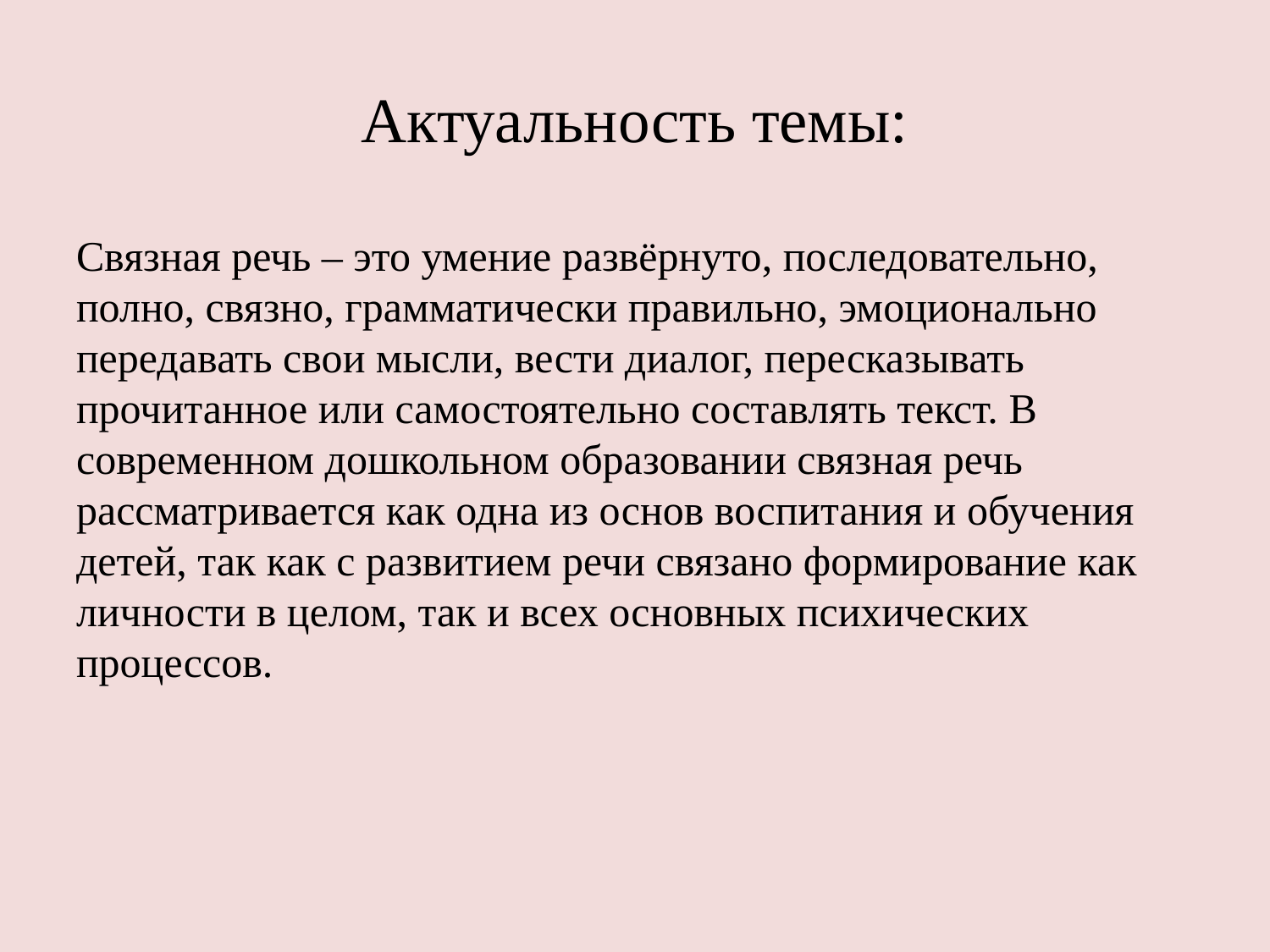

# Актуальность темы:
Связная речь – это умение развёрнуто, последовательно, полно, связно, грамматически правильно, эмоционально передавать свои мысли, вести диалог, пересказывать прочитанное или самостоятельно составлять текст. В современном дошкольном образовании связная речь рассматривается как одна из основ воспитания и обучения детей, так как с развитием речи связано формирование как личности в целом, так и всех основных психических процессов.